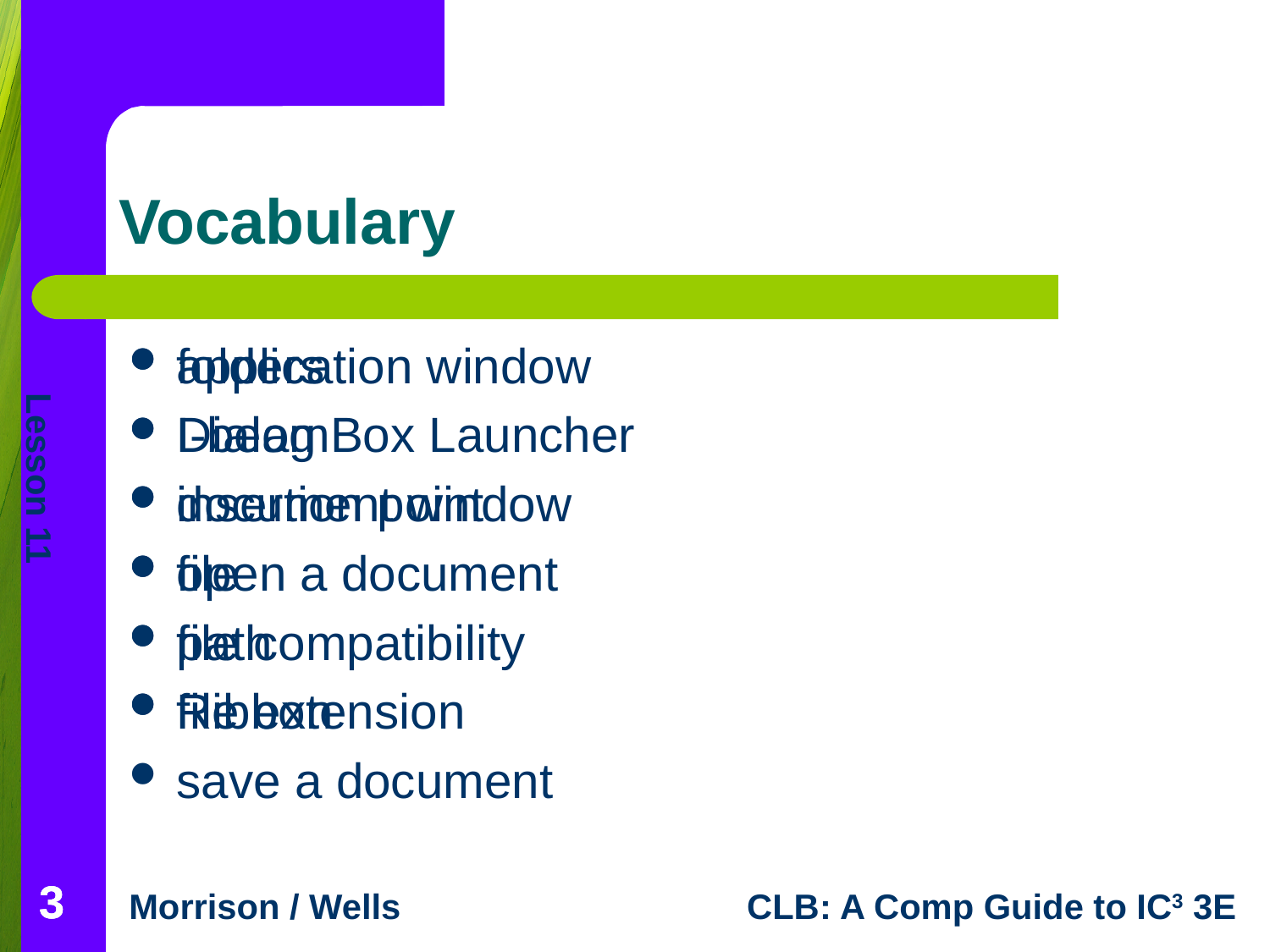

# Vocabulary
application window
Dialog Box Launcher
document window
file
file compatibility
file extension
folders
I-beam
insertion point
open a document
path
Ribbon
save a document
3
3
3